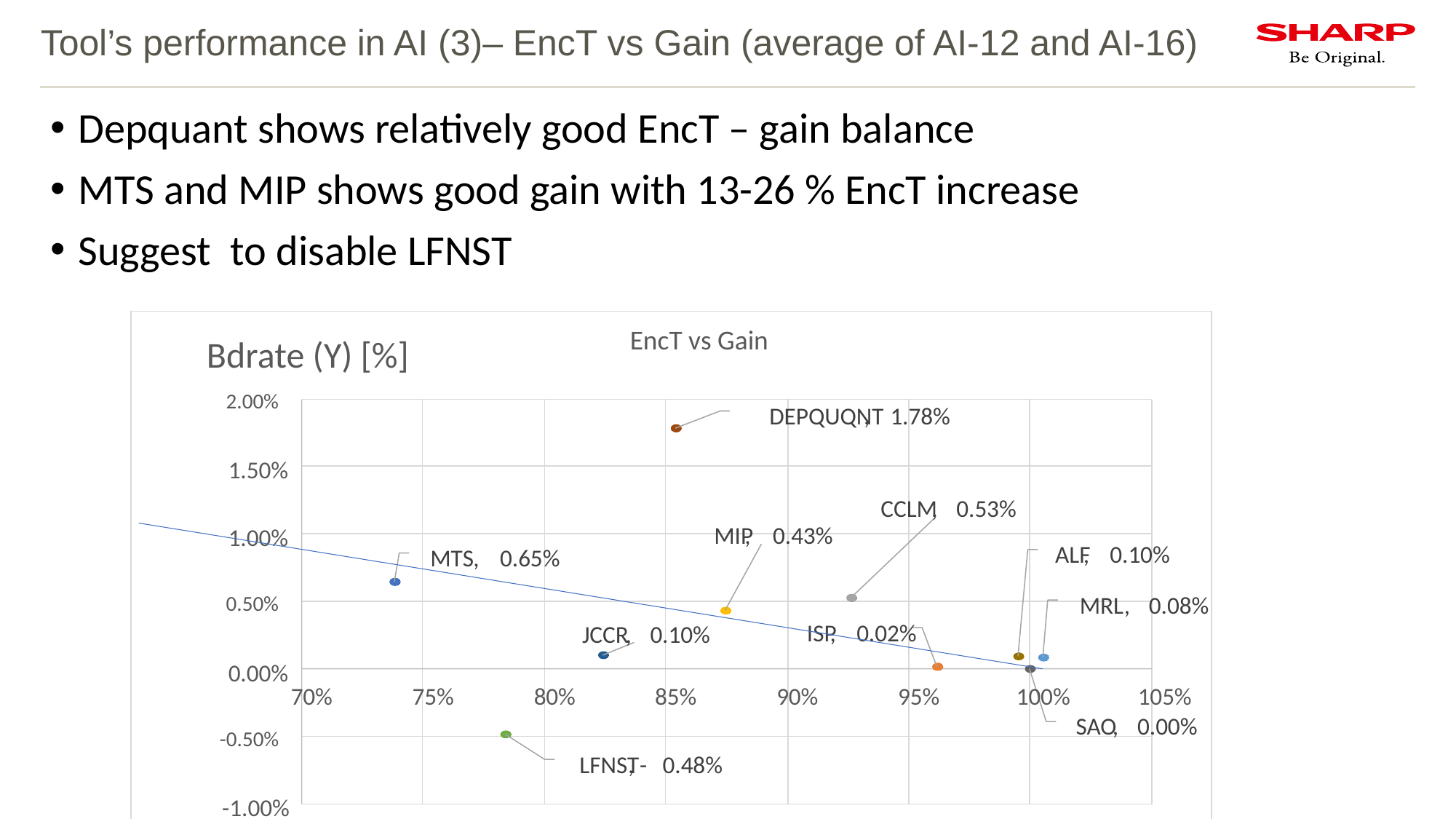

# Tool’s performance in AI (3)– EncT vs Gain (average of AI-12 and AI-16)
Depquant shows relatively good EncT – gain balance
MTS and MIP shows good gain with 13-26 % EncT increase
Suggest  to disable LFNST

EncT vs Gain
Bdrate (Y) [%]
2.00%

DEPQUQNT
,
1.78%

1.50%
CCLM
,
0.53%

MIP
,
0.43%
1.00%
ALF
,
0.10%
MTS
,
0.65%

MRL
,
0.08%
0.50%

ISP
,
0.02%
JCCR
,
0.10%

0.00%

70%
75%
80%
85%
90%
95%
100%
105%
SAO
,
0.00%
-0.50%

LFNST
,
-
0.48%
-1.00%
EncT [%]